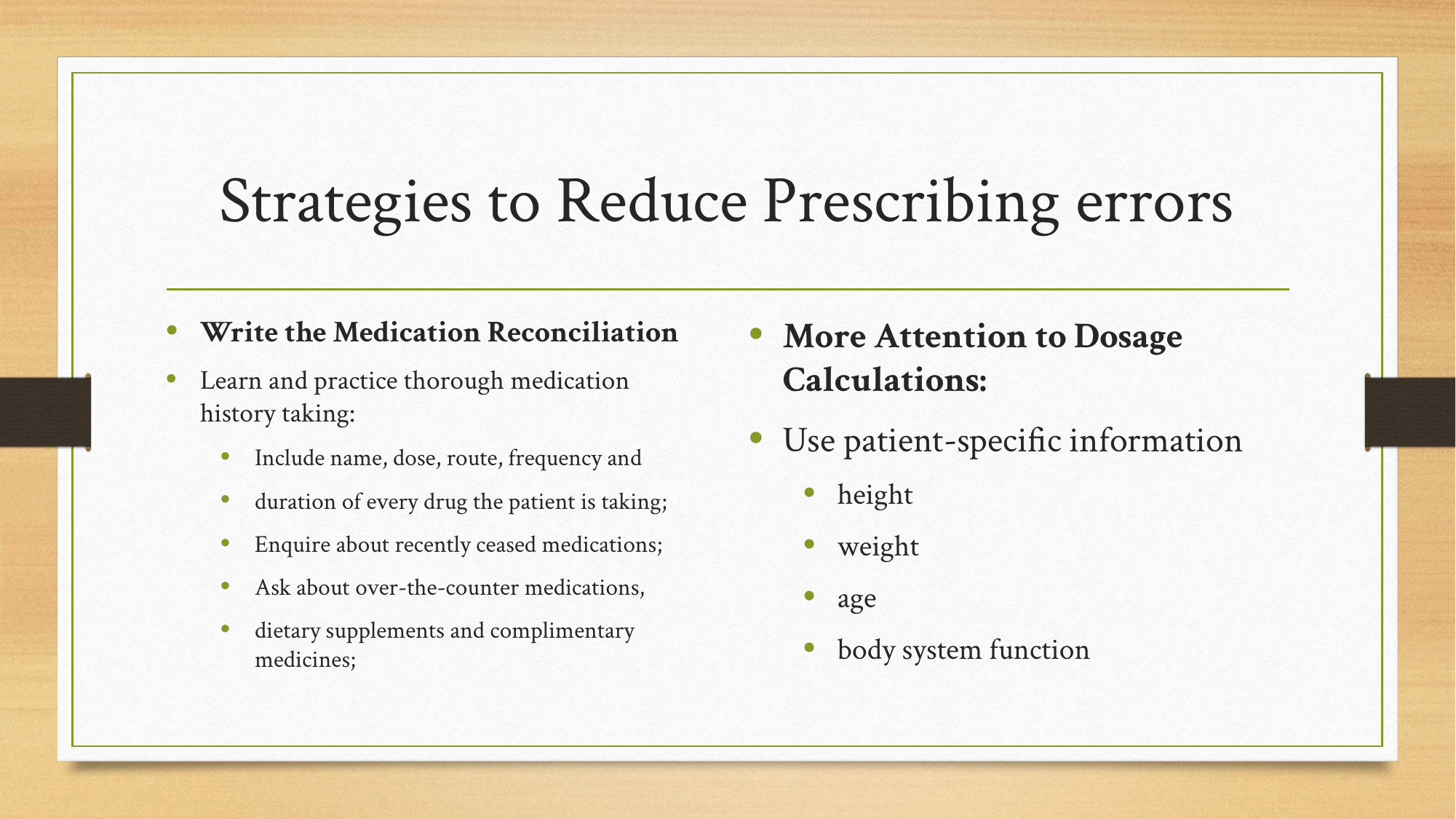

# Strategies to Reduce Prescribing errors
Write the Medication Reconciliation
Learn and practice thorough medication history taking:
Include name, dose, route, frequency and
duration of every drug the patient is taking;
Enquire about recently ceased medications;
Ask about over-the-counter medications,
dietary supplements and complimentary medicines;

More Attention to Dosage Calculations:
Use patient-specific information
height
weight
age
body system function